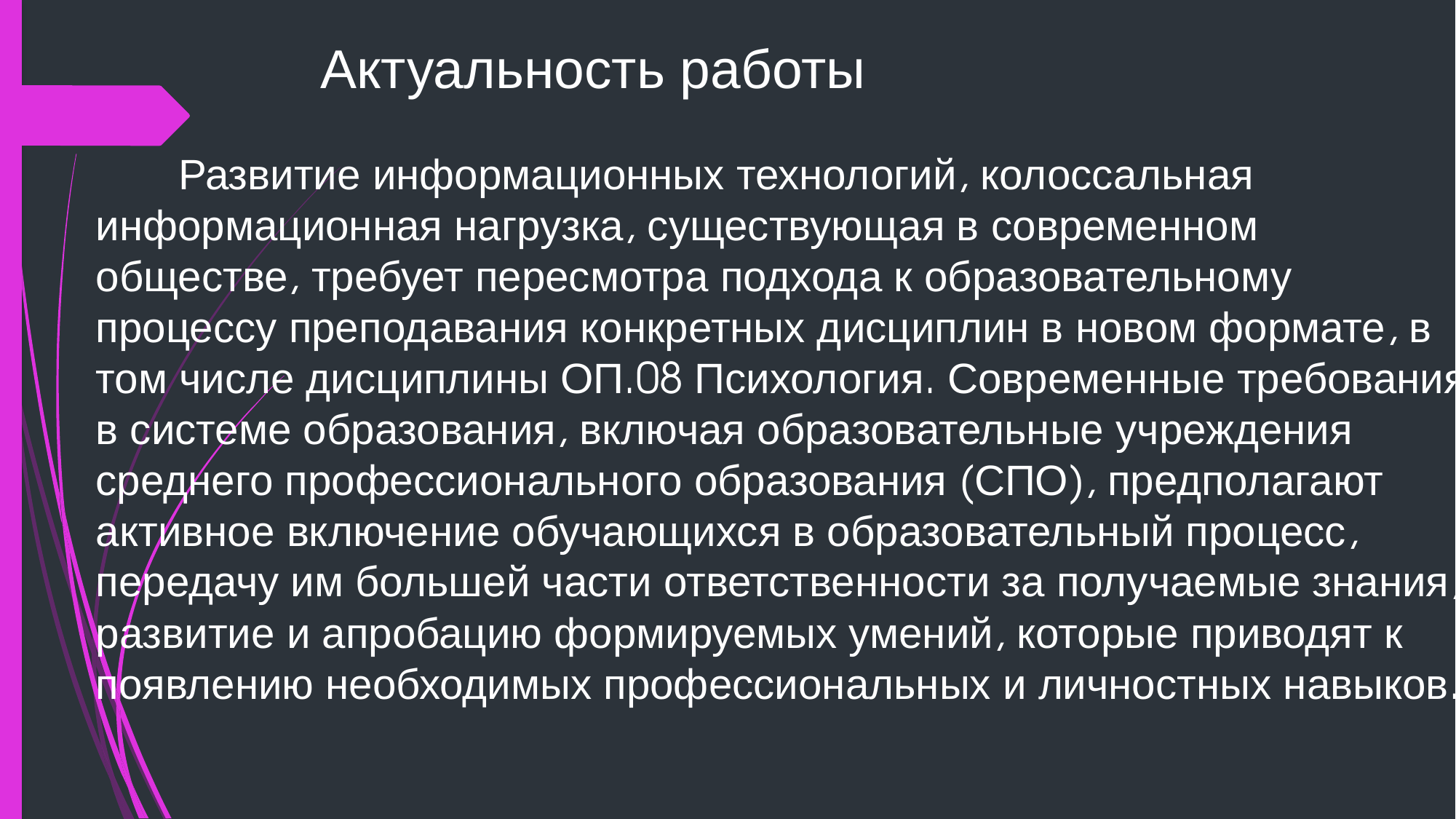

# Актуальность работы
       Развитие информационных технологий, колоссальная информационная нагрузка, существующая в современном обществе, требует пересмотра подхода к образовательному процессу преподавания конкретных дисциплин в новом формате, в том числе дисциплины ОП.08 Психология. Современные требования в системе образования, включая образовательные учреждения среднего профессионального образования (СПО), предполагают активное включение обучающихся в образовательный процесс, передачу им большей части ответственности за получаемые знания, развитие и апробацию формируемых умений, которые приводят к появлению необходимых профессиональных и личностных навыков.